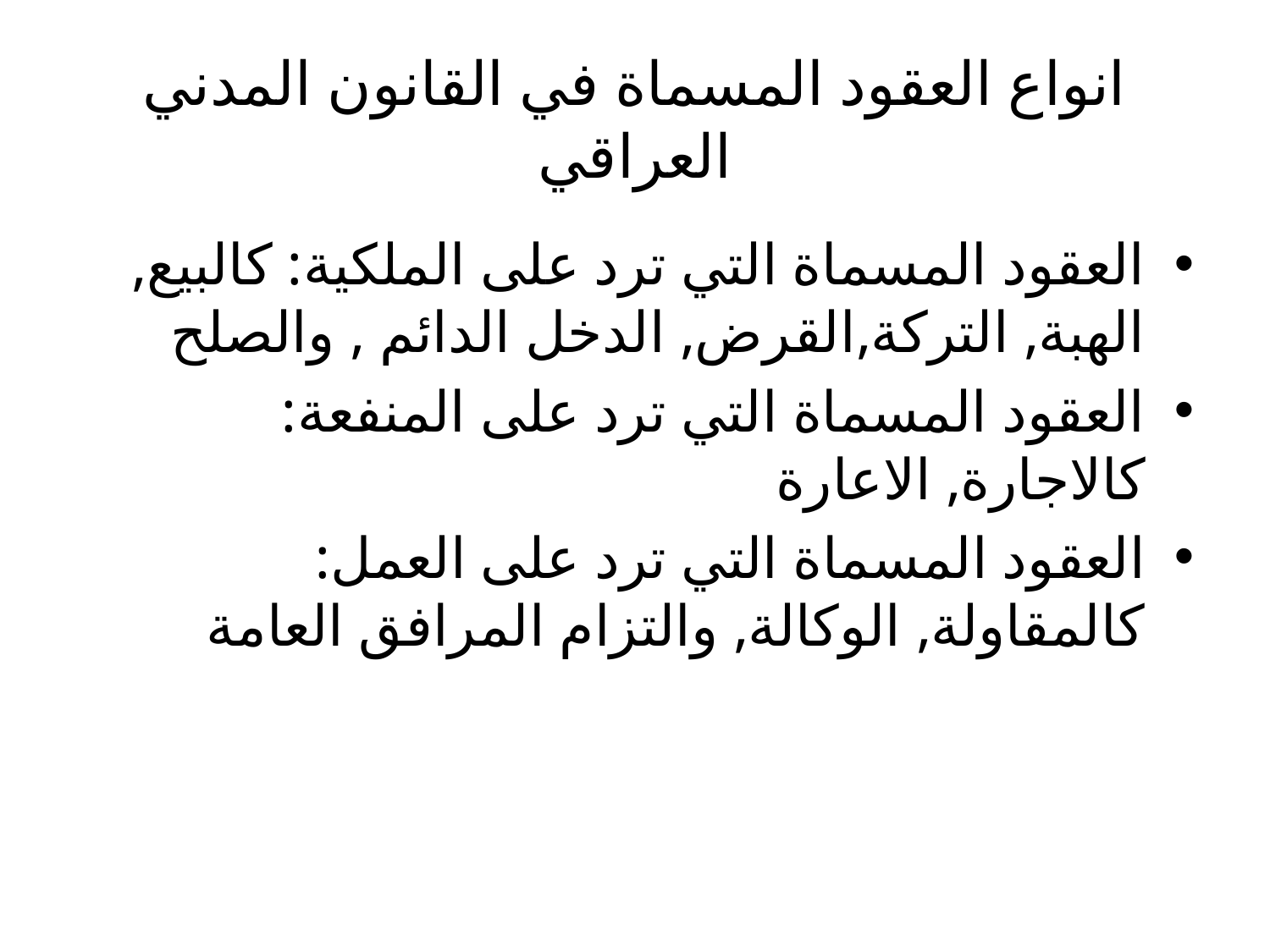

# انواع العقود المسماة في القانون المدني العراقي
العقود المسماة التي ترد على الملكية: كالبيع, الهبة, التركة,القرض, الدخل الدائم , والصلح
العقود المسماة التي ترد على المنفعة: كالاجارة, الاعارة
العقود المسماة التي ترد على العمل: كالمقاولة, الوكالة, والتزام المرافق العامة